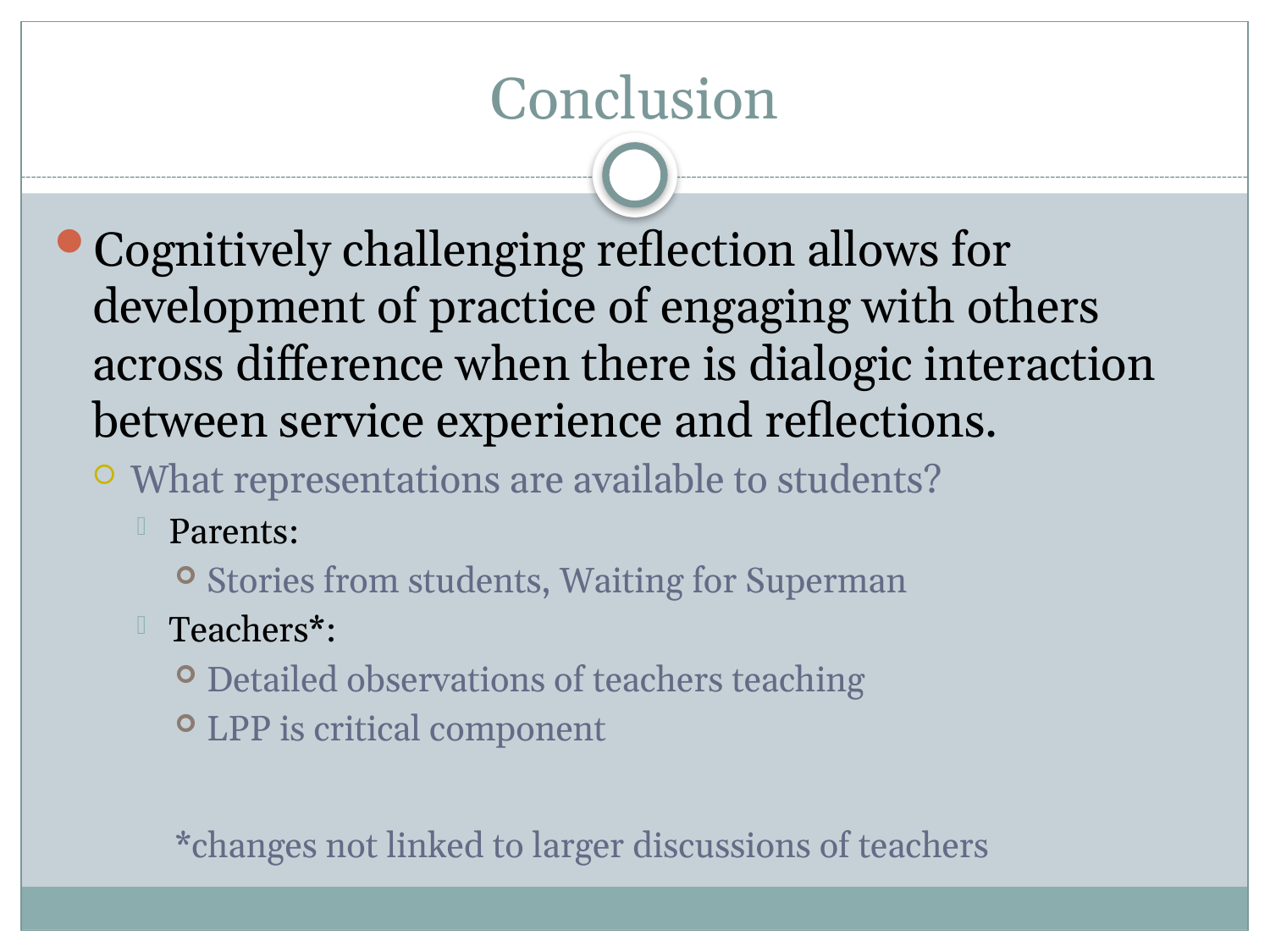

# Conclusion
Cognitively challenging reflection allows for development of practice of engaging with others across difference when there is dialogic interaction between service experience and reflections.
What representations are available to students?
Parents:
Stories from students, Waiting for Superman
Teachers*:
Detailed observations of teachers teaching
LPP is critical component

*changes not linked to larger discussions of teachers